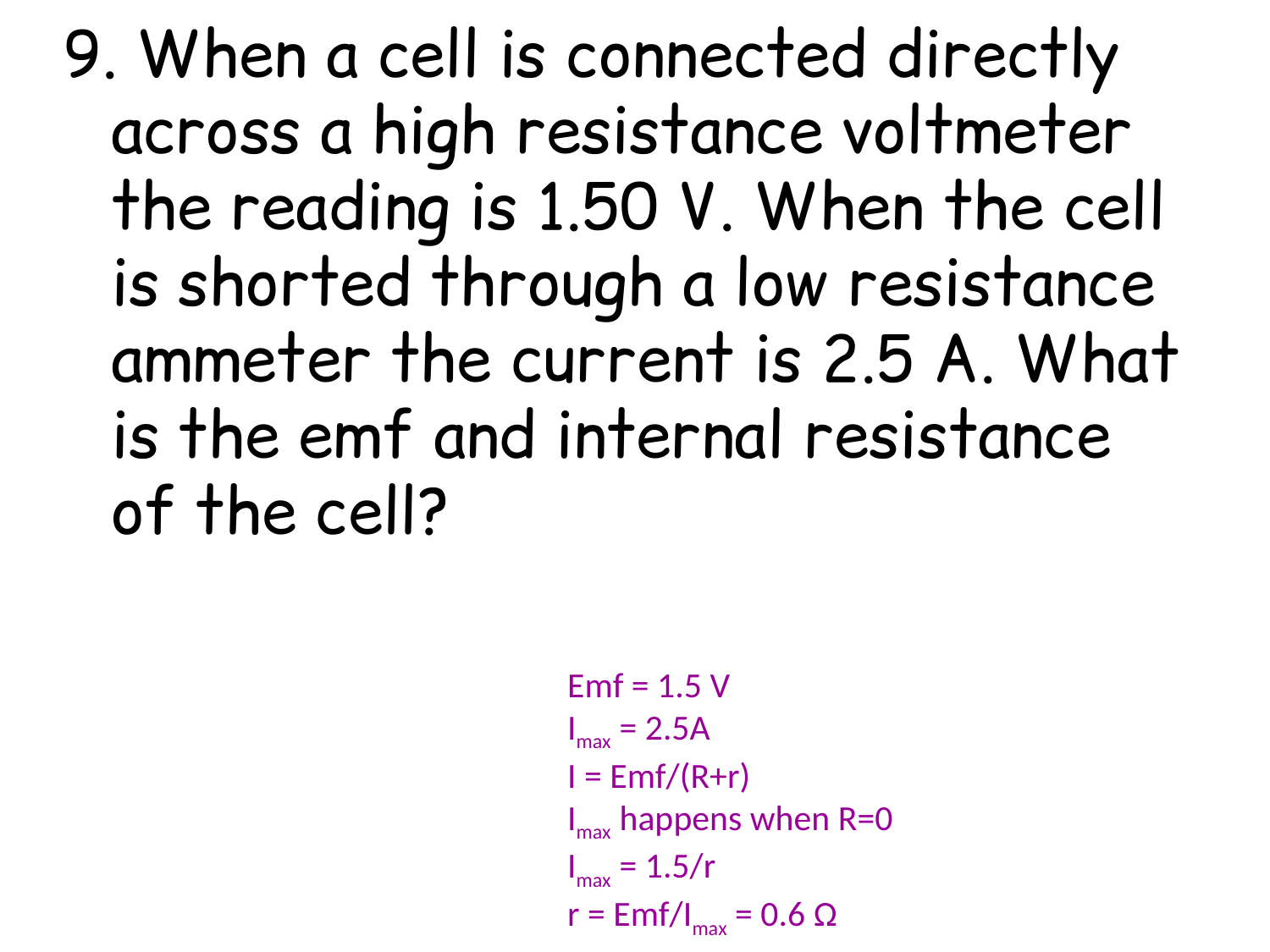

9. When a cell is connected directly across a high resistance voltmeter the reading is 1.50 V. When the cell is shorted through a low resistance ammeter the current is 2.5 A. What is the emf and internal resistance of the cell?

Emf = 1.5 V
Imax = 2.5A
I = Emf/(R+r)
Imax happens when R=0
Imax = 1.5/r
r = Emf/Imax = 0.6 Ω